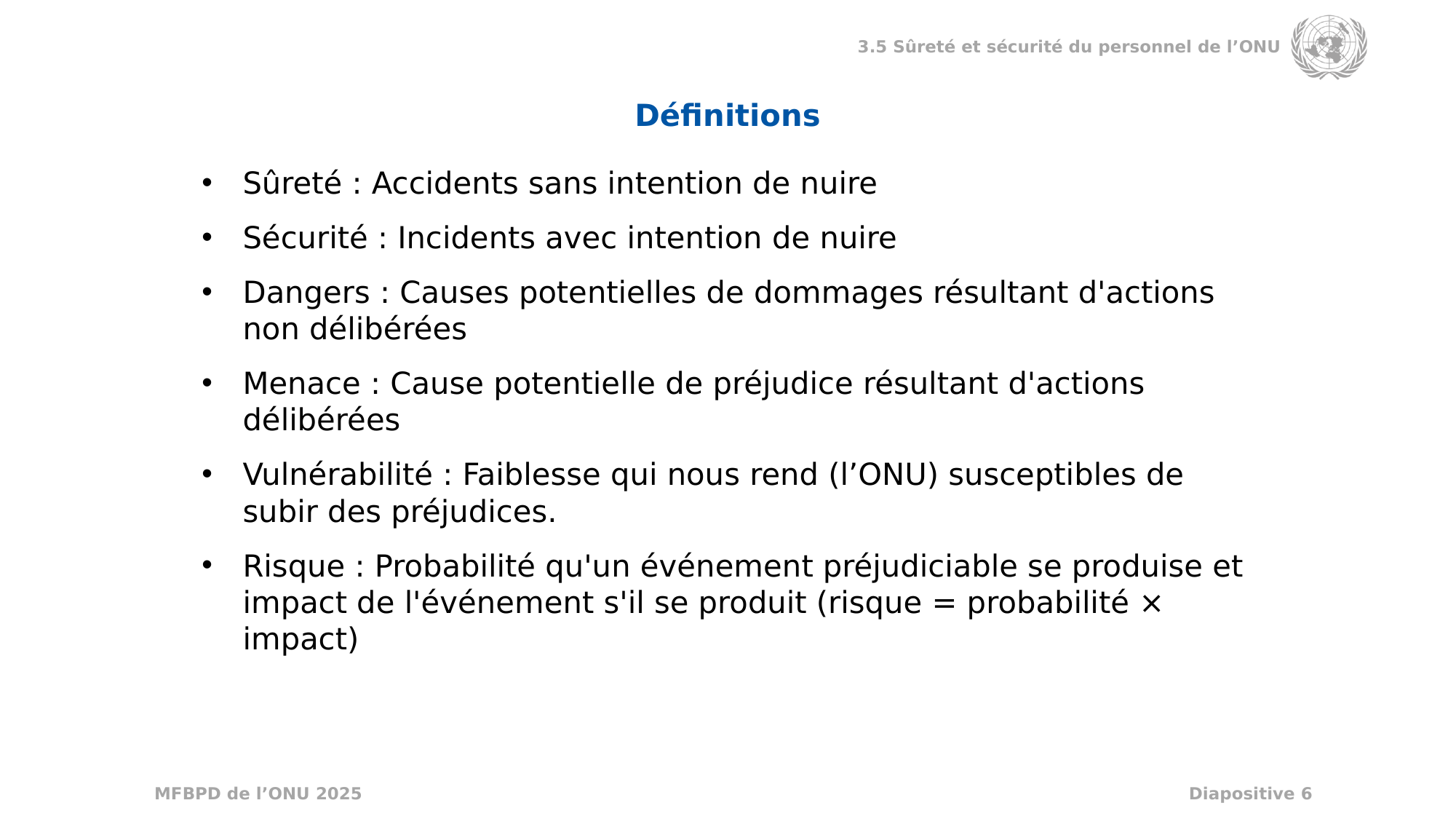

Définitions
Sûreté : Accidents sans intention de nuire
Sécurité : Incidents avec intention de nuire
Dangers : Causes potentielles de dommages résultant d'actions non délibérées
Menace : Cause potentielle de préjudice résultant d'actions délibérées
Vulnérabilité : Faiblesse qui nous rend (l’ONU) susceptibles de subir des préjudices.
Risque : Probabilité qu'un événement préjudiciable se produise et impact de l'événement s'il se produit (risque = probabilité × impact)